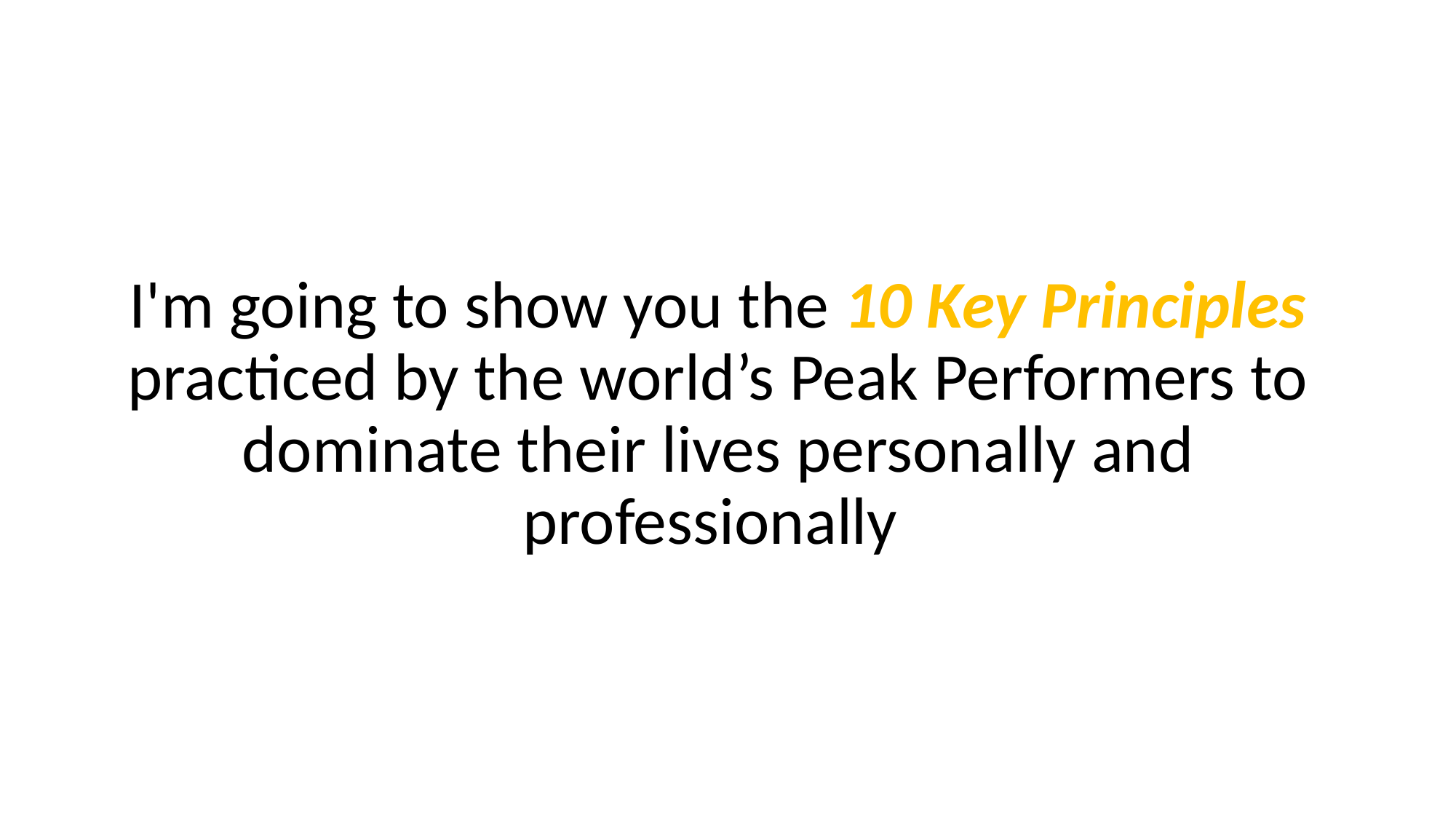

I'm going to show you the 10 Key Principles practiced by the world’s Peak Performers to dominate their lives personally and professionally